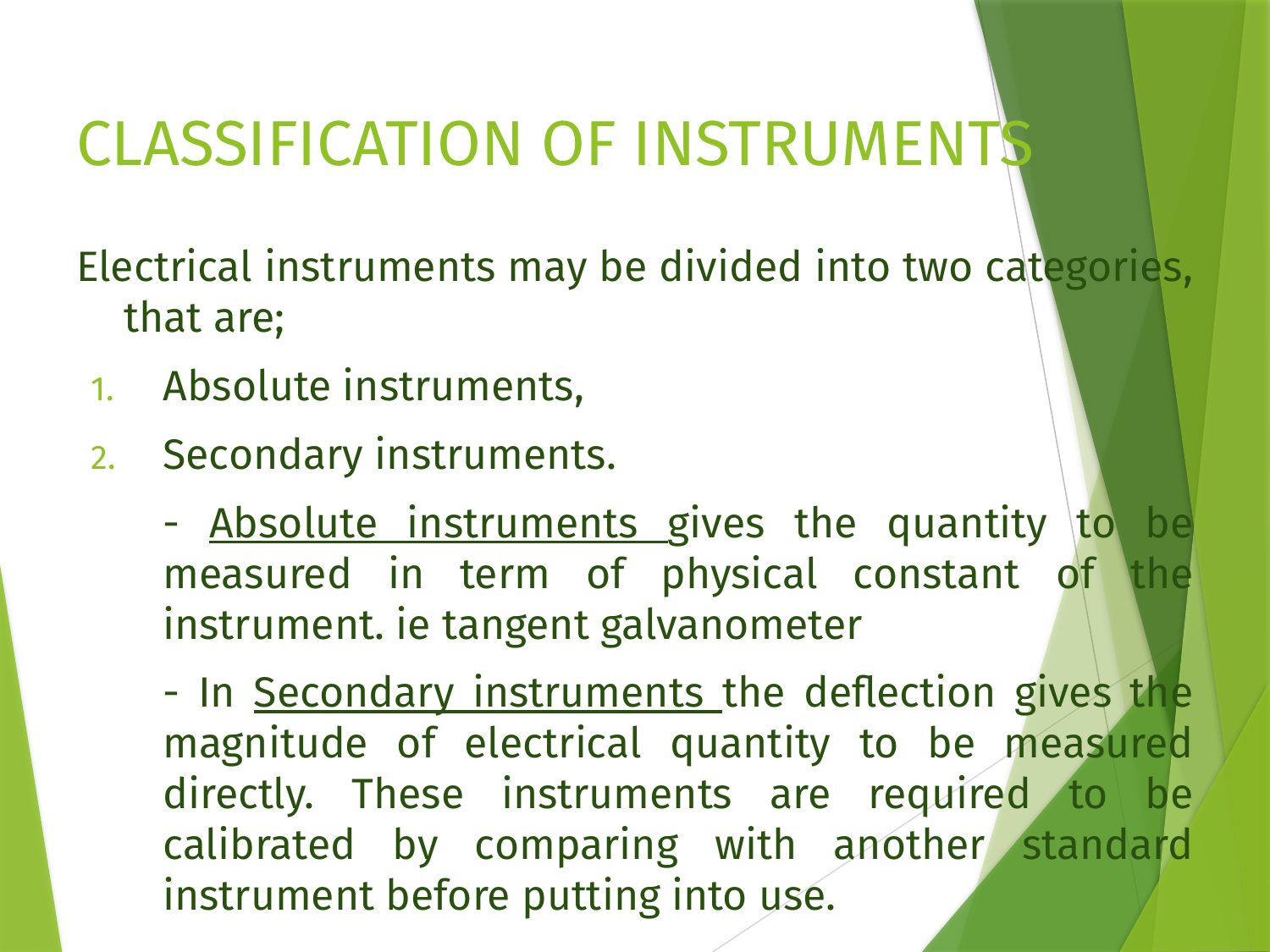

# CLASSIFICATION OF INSTRUMENTS
Electrical instruments may be divided into two categories, that are;
Absolute instruments,
Secondary instruments.
	- Absolute instruments gives the quantity to be measured in term of physical constant of the instrument. ie tangent galvanometer
	- In Secondary instruments the deflection gives the magnitude of electrical quantity to be measured directly. These instruments are required to be calibrated by comparing with another standard instrument before putting into use.